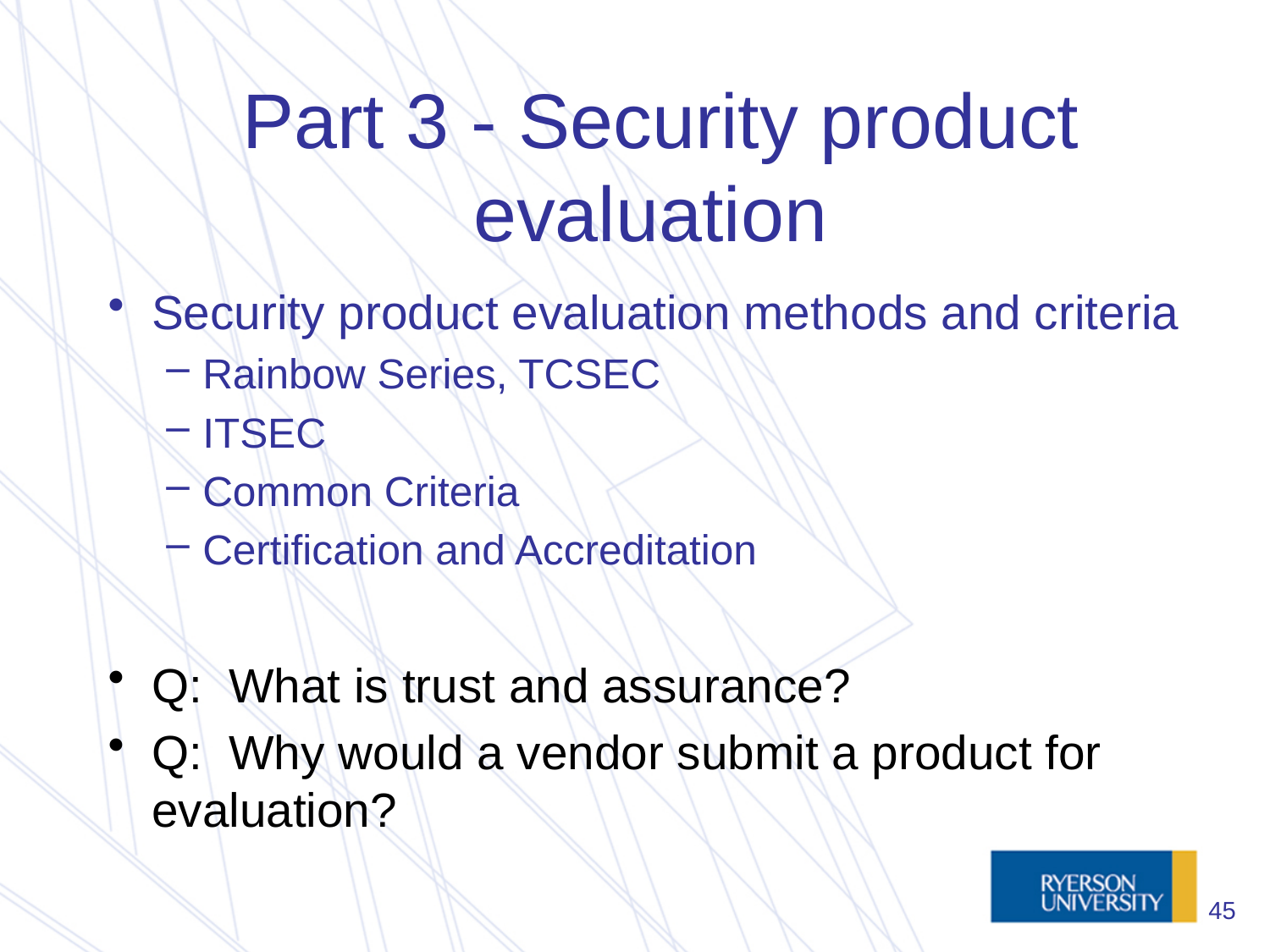

# Part 3 - Security product evaluation
Security product evaluation methods and criteria
Rainbow Series, TCSEC
ITSEC
Common Criteria
Certification and Accreditation

Q:  What is trust and assurance?
Q:  Why would a vendor submit a product for evaluation?

45